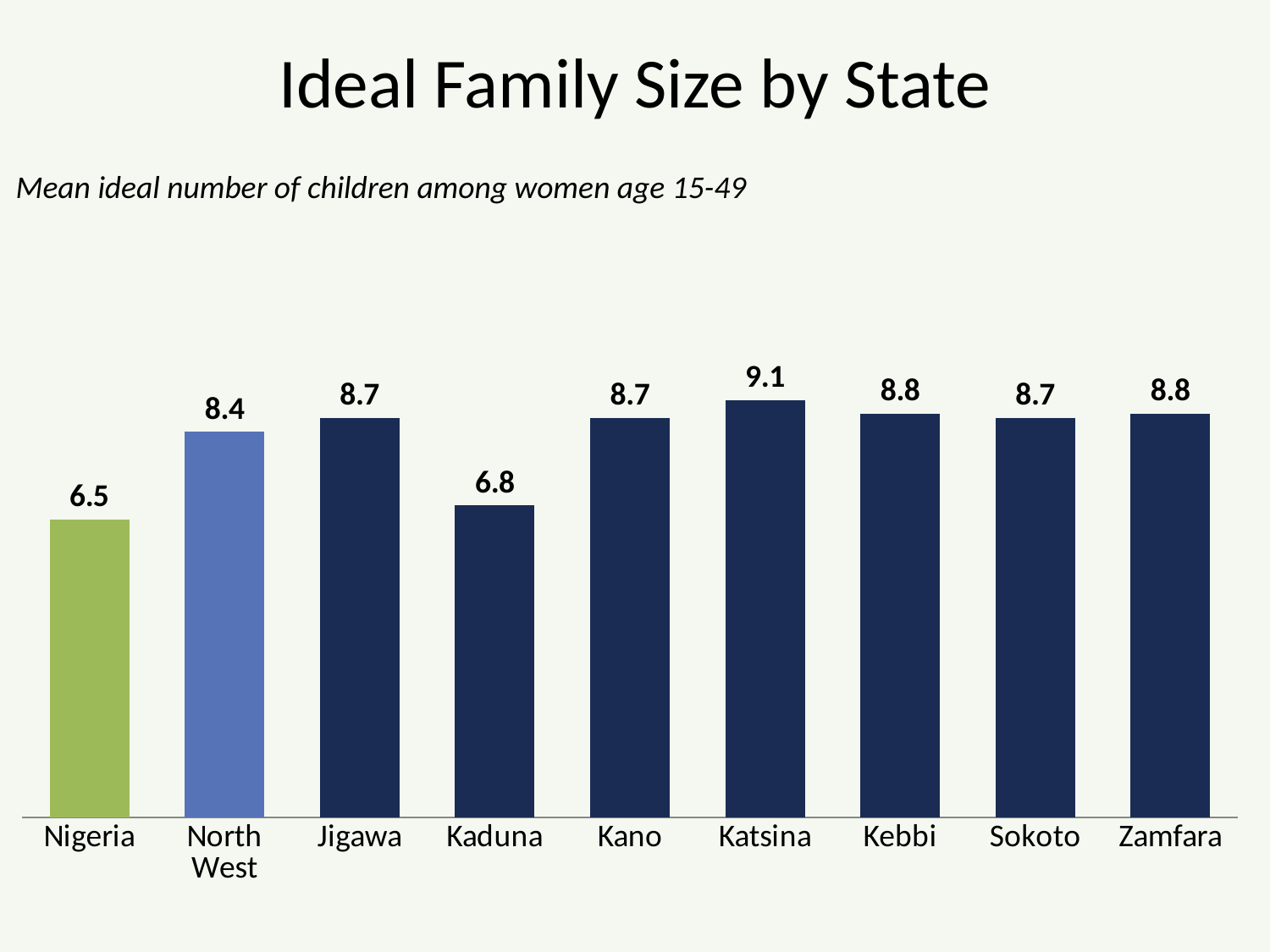

# Ideal Family Size by State
Mean ideal number of children among women age 15-49

### Chart

| Category | Women  |
|---|---|
| Nigeria | 6.5 |
| North West | 8.4 |
| Jigawa | 8.700000000000001 |
| Kaduna | 6.8 |
| Kano | 8.700000000000001 |
| Katsina | 9.1 |
| Kebbi | 8.8 |
| Sokoto | 8.700000000000001 |
| Zamfara | 8.8 |